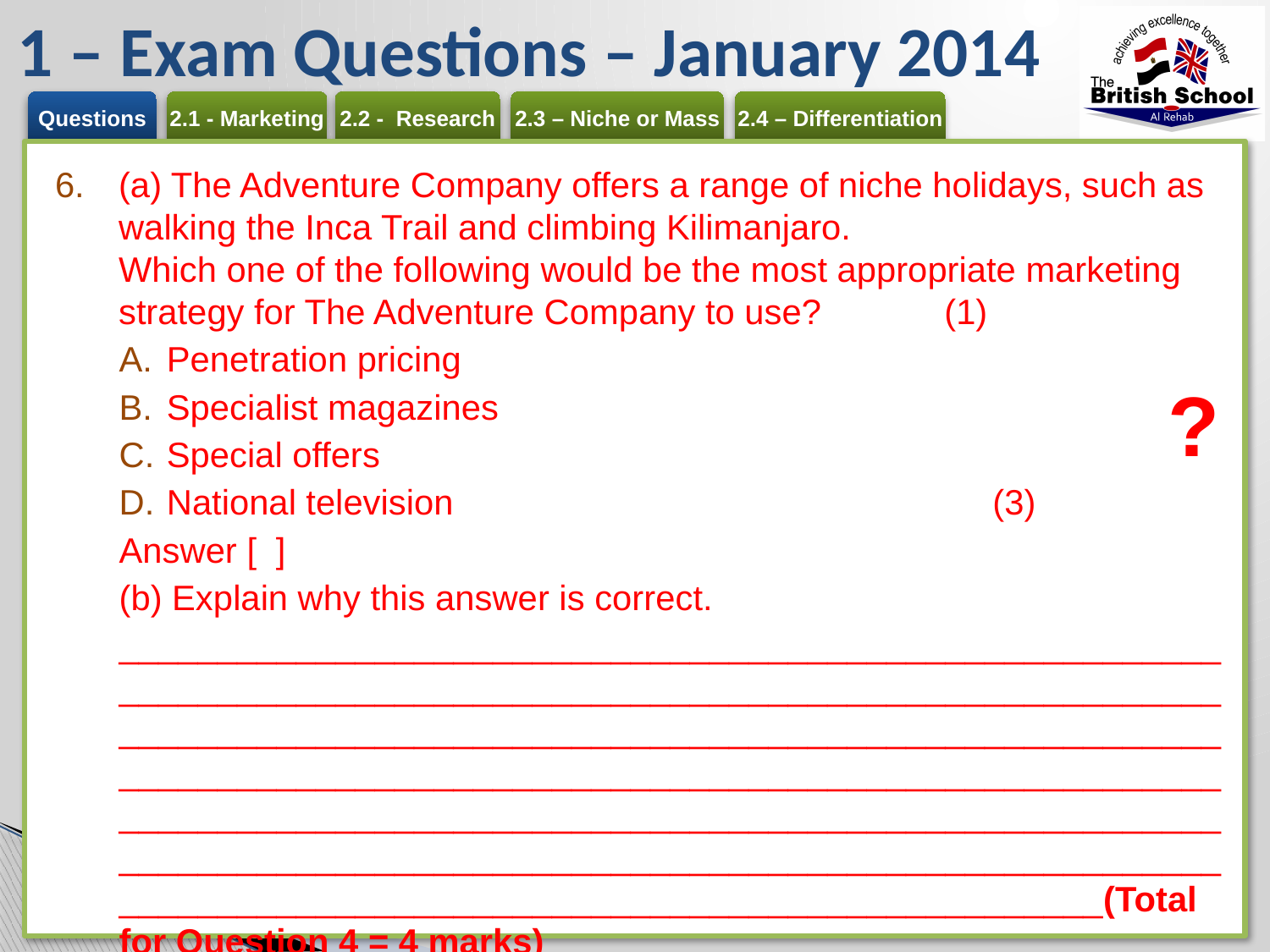

# 1 – Exam Questions – January 2014
(a) The Adventure Company offers a range of niche holidays, such as walking the Inca Trail and climbing Kilimanjaro.
Which one of the following would be the most appropriate marketing strategy for The Adventure Company to use?	(1)
Penetration pricing
Specialist magazines
Special offers
National television	(3)
Answer [  ]
(b) Explain why this answer is correct.
__________________________________________________________________________________________________________________________________________________________________________________________________________________________________________________________________________________________________________________________________________________________________________________________________(Total for Question 4 = 4 marks)
?